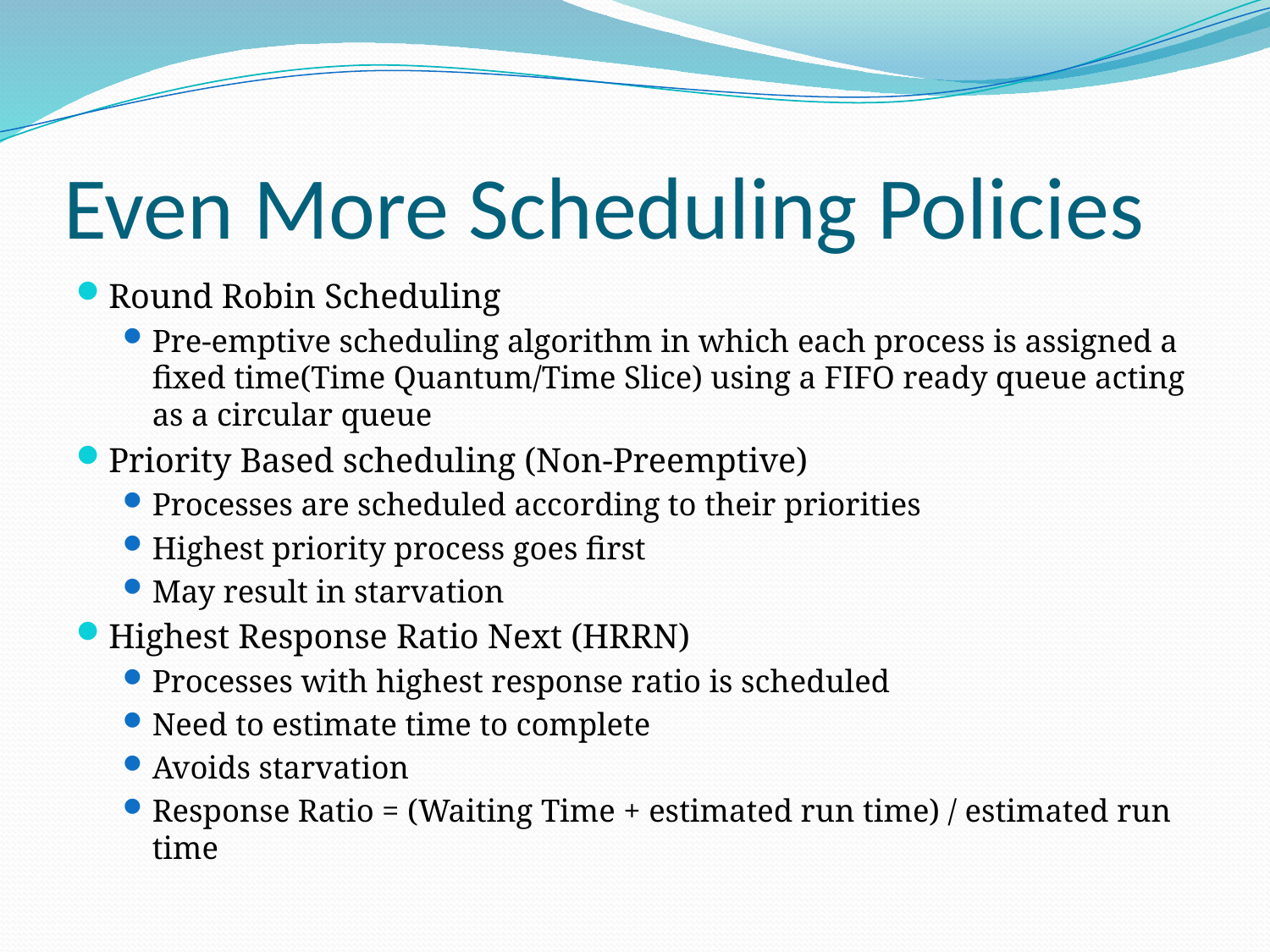

# Even More Scheduling Policies
Round Robin Scheduling
Pre-emptive scheduling algorithm in which each process is assigned a fixed time(Time Quantum/Time Slice) using a FIFO ready queue acting as a circular queue
Priority Based scheduling (Non-Preemptive)
Processes are scheduled according to their priorities
Highest priority process goes first
May result in starvation
Highest Response Ratio Next (HRRN)
Processes with highest response ratio is scheduled
Need to estimate time to complete
Avoids starvation
Response Ratio = (Waiting Time + estimated run time) / estimated run time